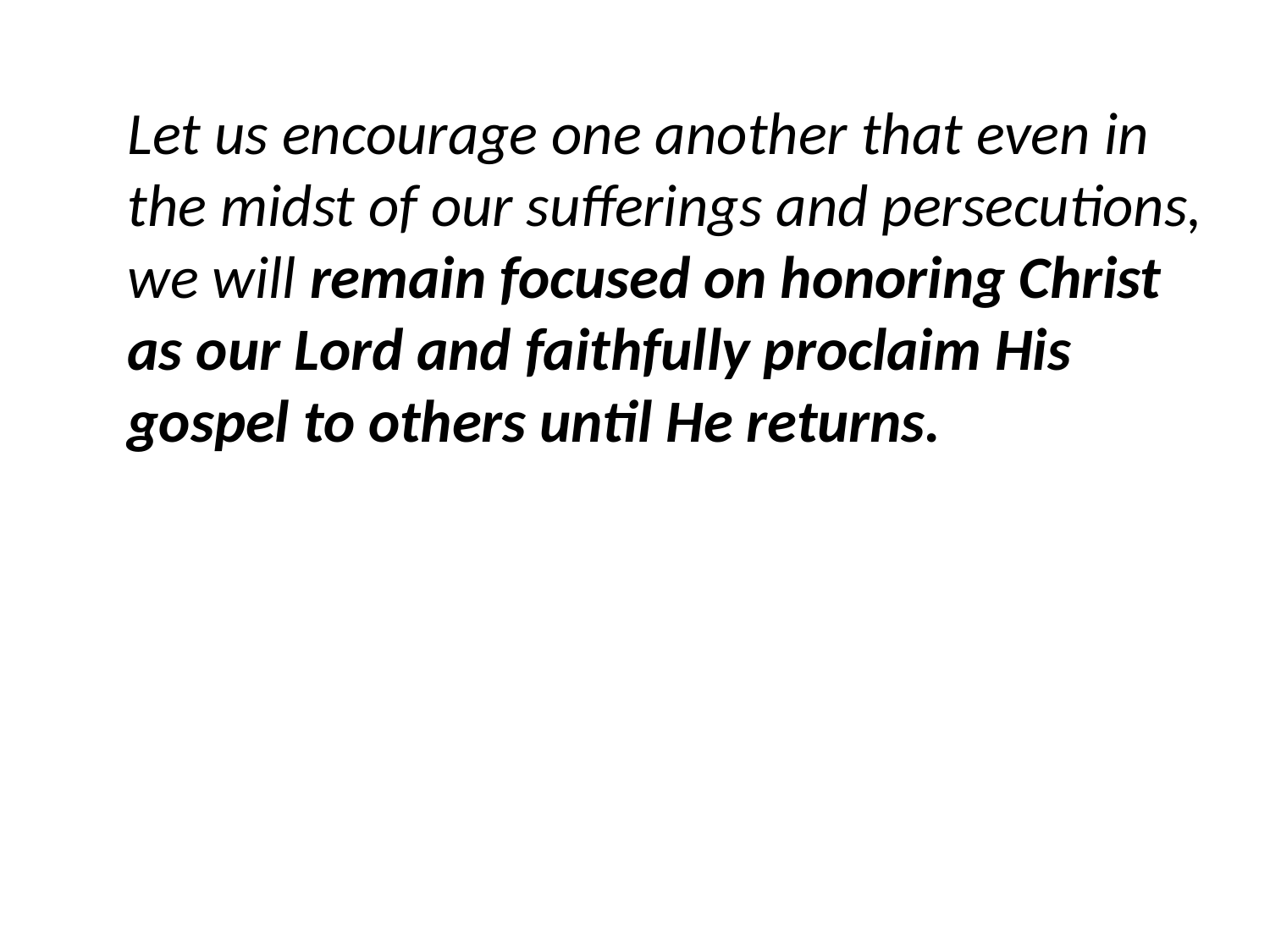

Let us encourage one another that even in the midst of our sufferings and persecutions, we will remain focused on honoring Christ as our Lord and faithfully proclaim His gospel to others until He returns.